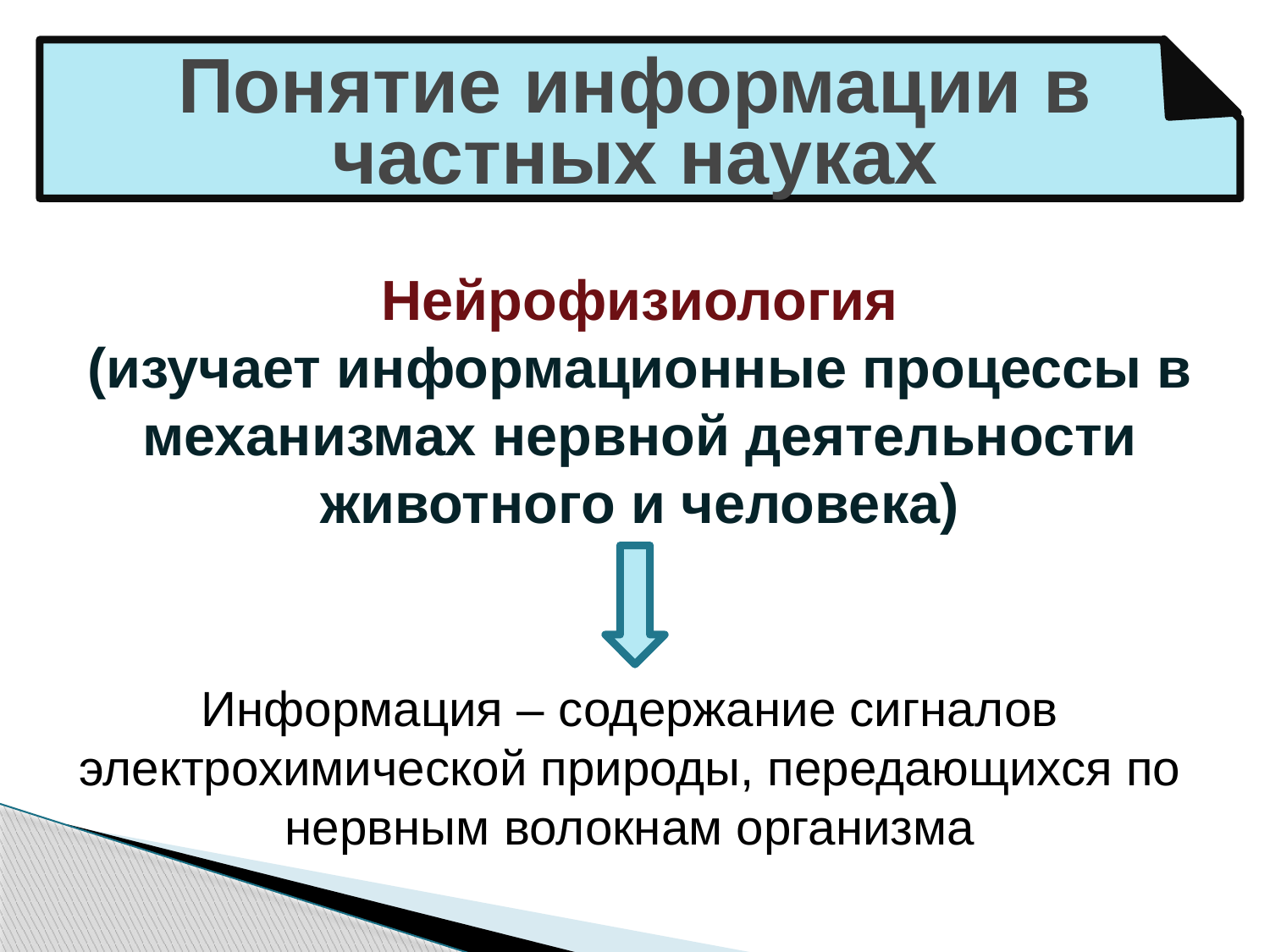

# Понятие информации в частных науках
Нейрофизиология
(изучает информационные процессы в механизмах нервной деятельности животного и человека)

Информация – содержание сигналов электрохимической природы, передающихся по нервным волокнам организма